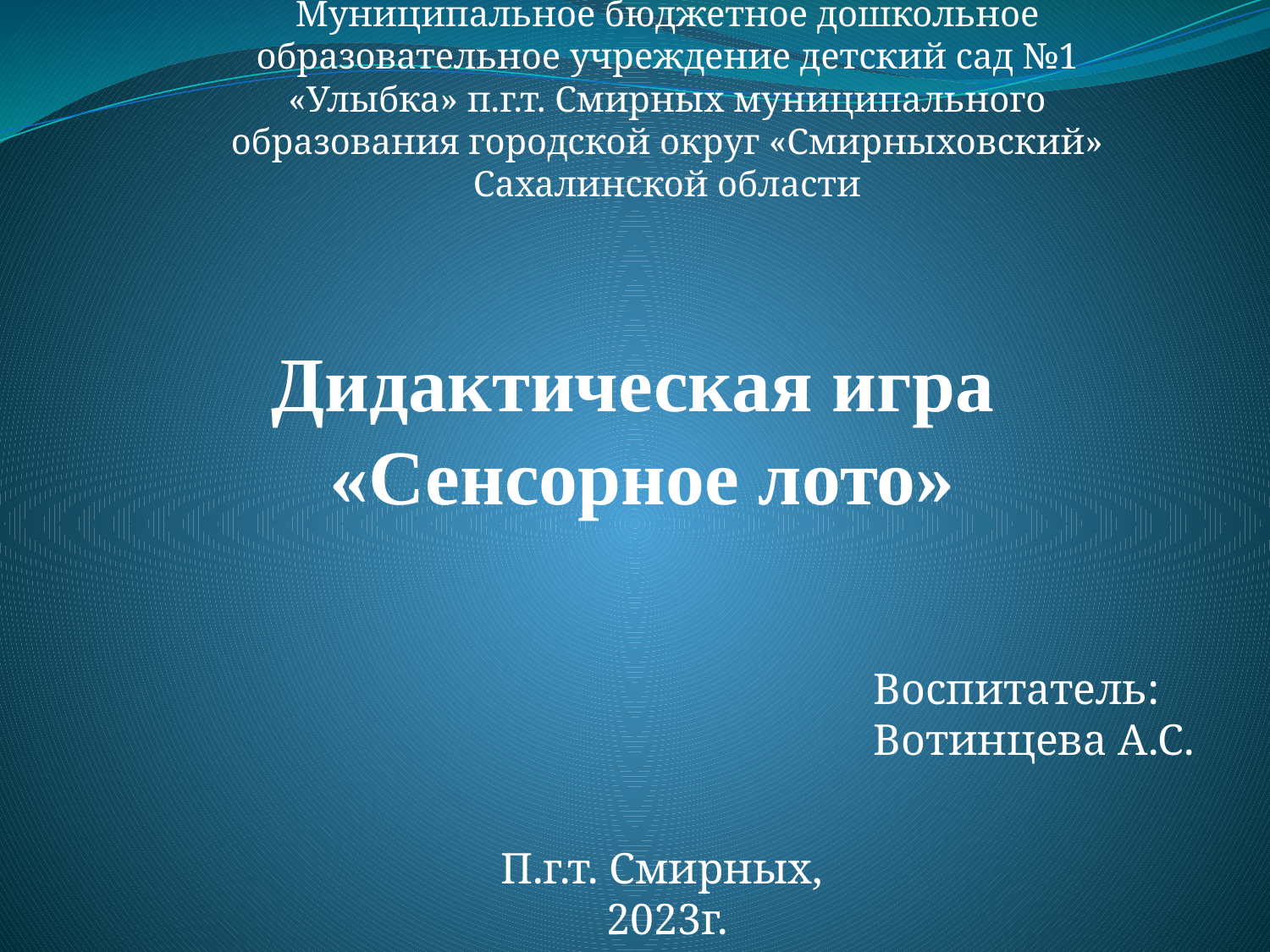

Муниципальное бюджетное дошкольное образовательное учреждение детский сад №1 «Улыбка» п.г.т. Смирных муниципального образования городской округ «Смирныховский» Сахалинской области

Дидактическая игра
«Сенсорное лото»
Воспитатель:
Вотинцева А.С.
П.г.т. Смирных,
2023г.